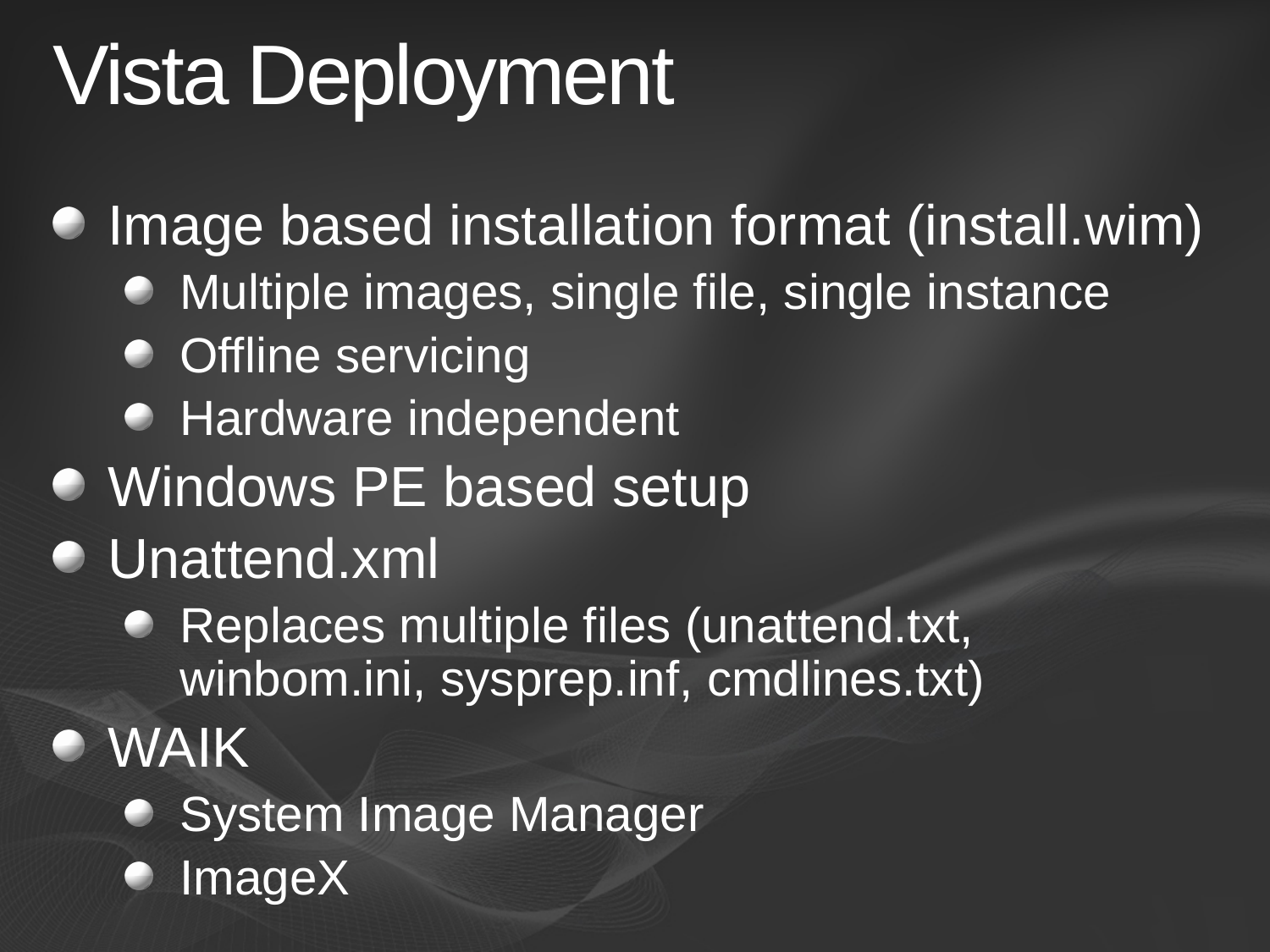

# Vista Deployment
Image based installation format (install.wim)
Multiple images, single file, single instance
Offline servicing
Hardware independent
Windows PE based setup
Unattend.xml
Replaces multiple files (unattend.txt, winbom.ini, sysprep.inf, cmdlines.txt)
WAIK
System Image Manager
ImageX